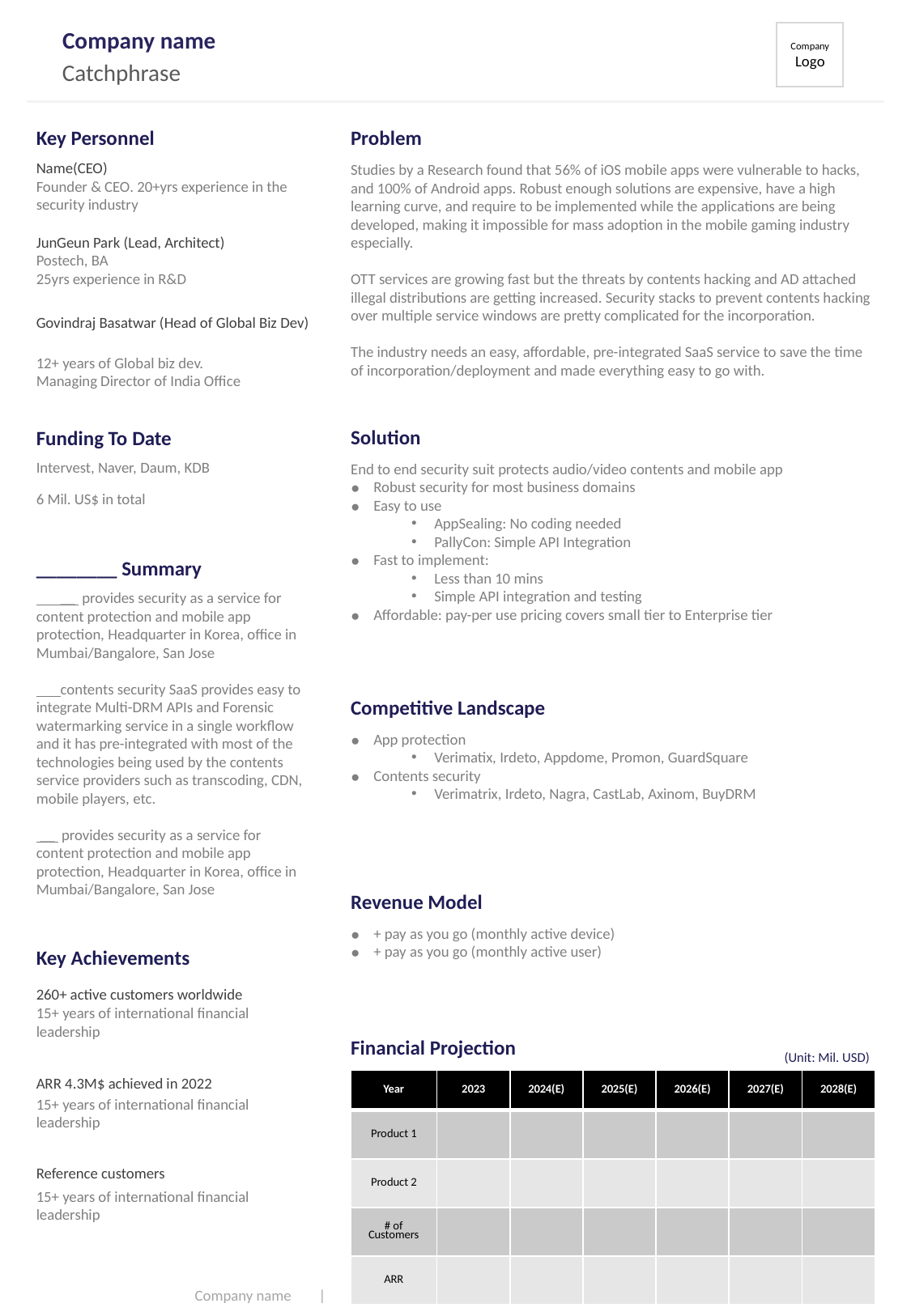

Company
Logo
Company name
Catchphrase
Key Personnel
Problem
Name(CEO)
Studies by a Research found that 56% of iOS mobile apps were vulnerable to hacks, and 100% of Android apps. Robust enough solutions are expensive, have a high learning curve, and require to be implemented while the applications are being developed, making it impossible for mass adoption in the mobile gaming industry especially.

OTT services are growing fast but the threats by contents hacking and AD attached illegal distributions are getting increased. Security stacks to prevent contents hacking over multiple service windows are pretty complicated for the incorporation.

The industry needs an easy, affordable, pre-integrated SaaS service to save the time of incorporation/deployment and made everything easy to go with.
Founder & CEO. 20+yrs experience in the security industry
JunGeun Park (Lead, Architect)
Postech, BA
25yrs experience in R&D
Govindraj Basatwar (Head of Global Biz Dev)
12+ years of Global biz dev.
Managing Director of India Office
Solution
Funding To Date
Intervest, Naver, Daum, KDB
6 Mil. US$ in total
End to end security suit protects audio/video contents and mobile app
Robust security for most business domains
Easy to use
AppSealing: No coding needed
PallyCon: Simple API Integration
Fast to implement:
Less than 10 mins
Simple API integration and testing
Affordable: pay-per use pricing covers small tier to Enterprise tier
________ Summary
       __  provides security as a service for content protection and mobile app protection, Headquarter in Korea, office in Mumbai/Bangalore, San Jose

       contents security SaaS provides easy to integrate Multi-DRM APIs and Forensic watermarking service in a single workflow and it has pre-integrated with most of the technologies being used by the contents service providers such as transcoding, CDN, mobile players, etc.

 __  provides security as a service for content protection and mobile app protection, Headquarter in Korea, office in Mumbai/Bangalore, San Jose
Competitive Landscape
App protection
Verimatix, Irdeto, Appdome, Promon, GuardSquare
Contents security
Verimatrix, Irdeto, Nagra, CastLab, Axinom, BuyDRM
Revenue Model
+ pay as you go (monthly active device)
+ pay as you go (monthly active user)
Key Achievements
260+ active customers worldwide
15+ years of international financial
leadership
Financial Projection
(Unit: Mil. USD)
| Year | 2023 | 2024(E) | 2025(E) | 2026(E) | 2027(E) | 2028(E) |
| --- | --- | --- | --- | --- | --- | --- |
| Product 1 |  |  |  |  |  |  |
| Product 2 |  |  |  |  |  |  |
| # of Customers |  |  |  |  |  |  |
| ARR |  |  |  |  |  |  |
ARR 4.3M$ achieved in 2022
15+ years of international financial
leadership
Reference customers
15+ years of international financial
leadership
Company name        |        Company Address       |        E-Mail        |      Company URL